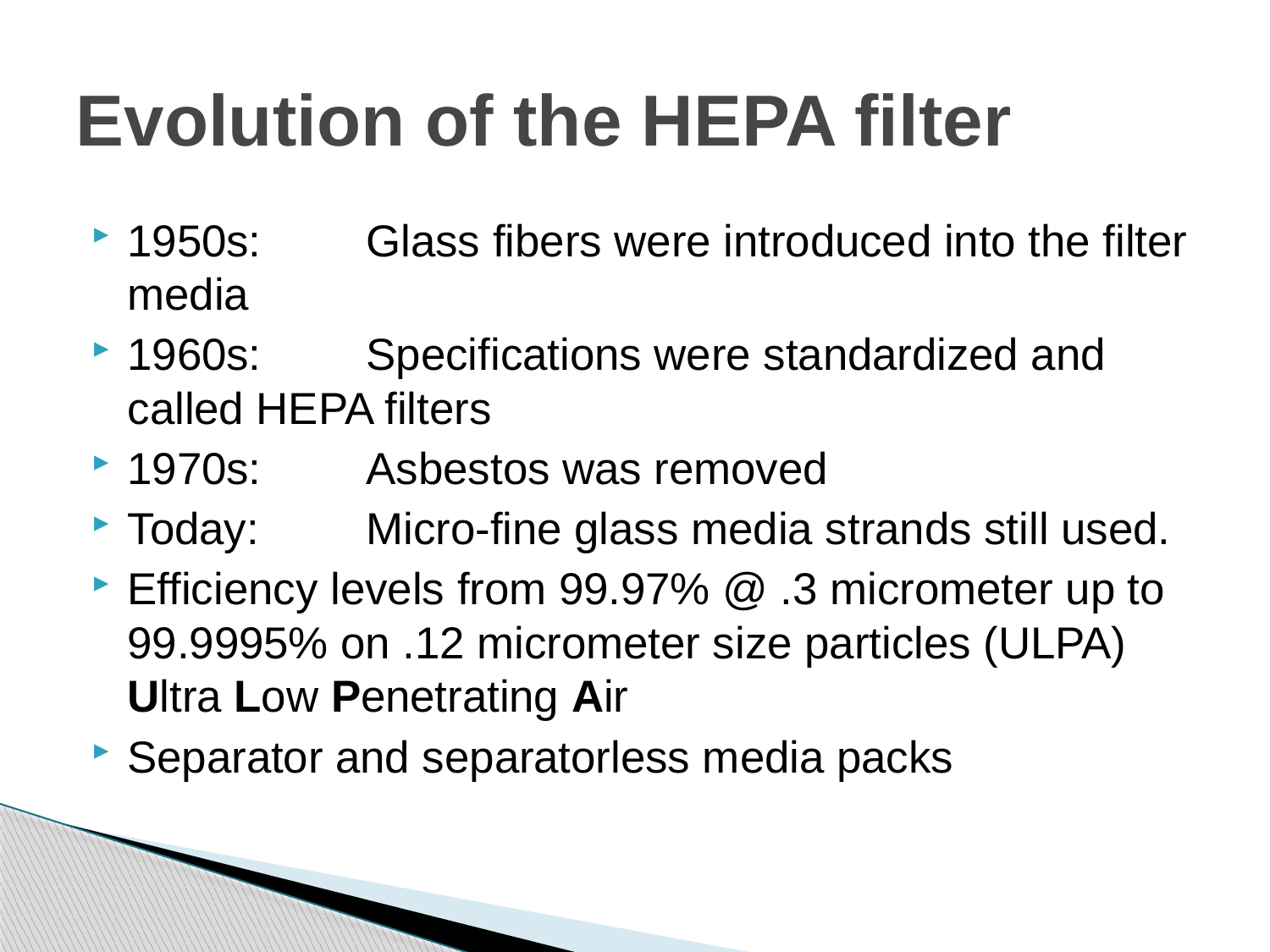

# Evolution of the HEPA filter
1950s:	Glass fibers were introduced into the filter media
1960s: 	Specifications were standardized and called HEPA filters
1970s: 	Asbestos was removed
Today:	Micro-fine glass media strands still used.
Efficiency levels from 99.97% @ .3 micrometer up to 99.9995% on .12 micrometer size particles (ULPA) Ultra Low Penetrating Air
Separator and separatorless media packs